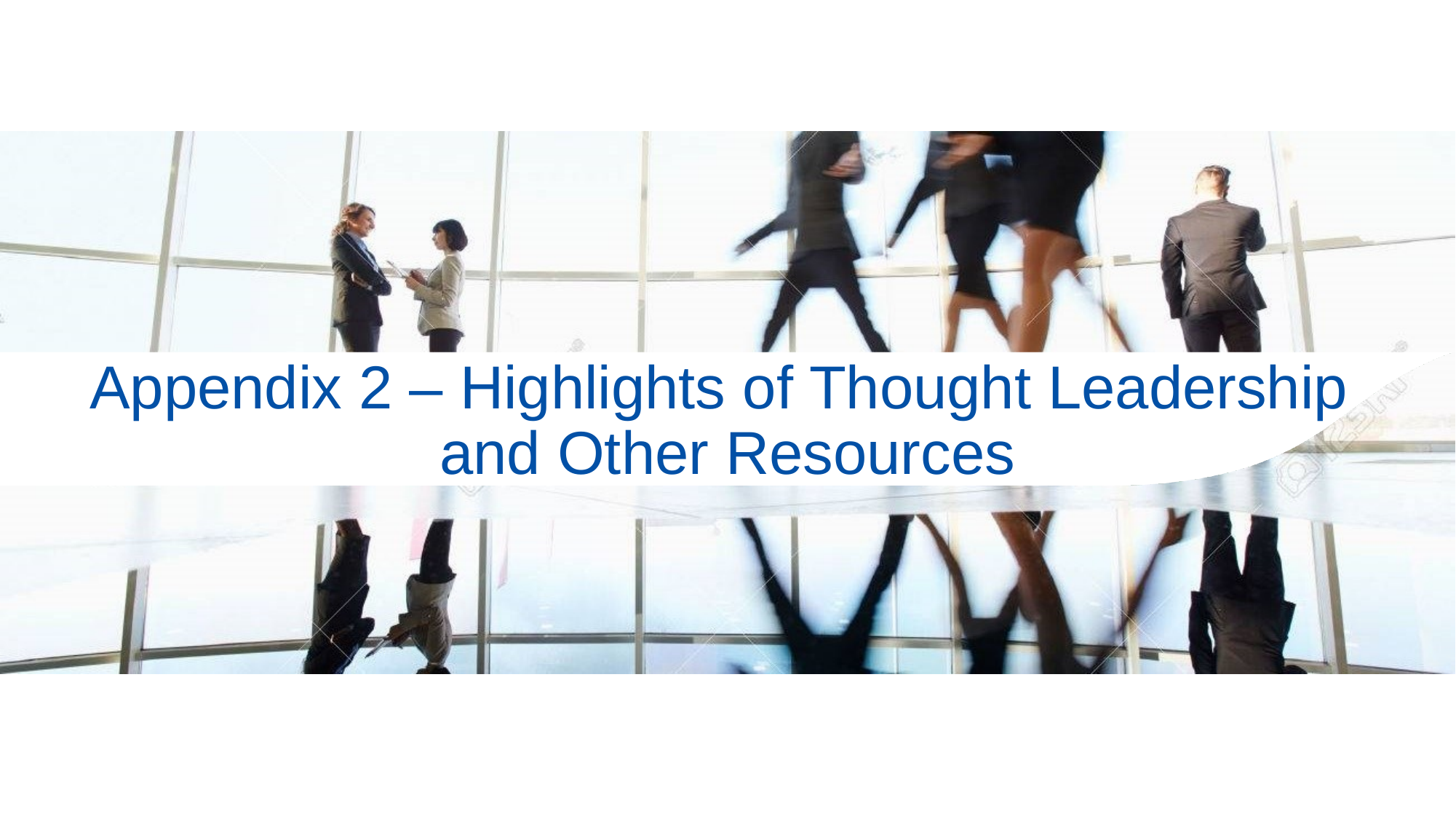

# Appendix 2 – Highlights of Thought Leadership and Other Resources